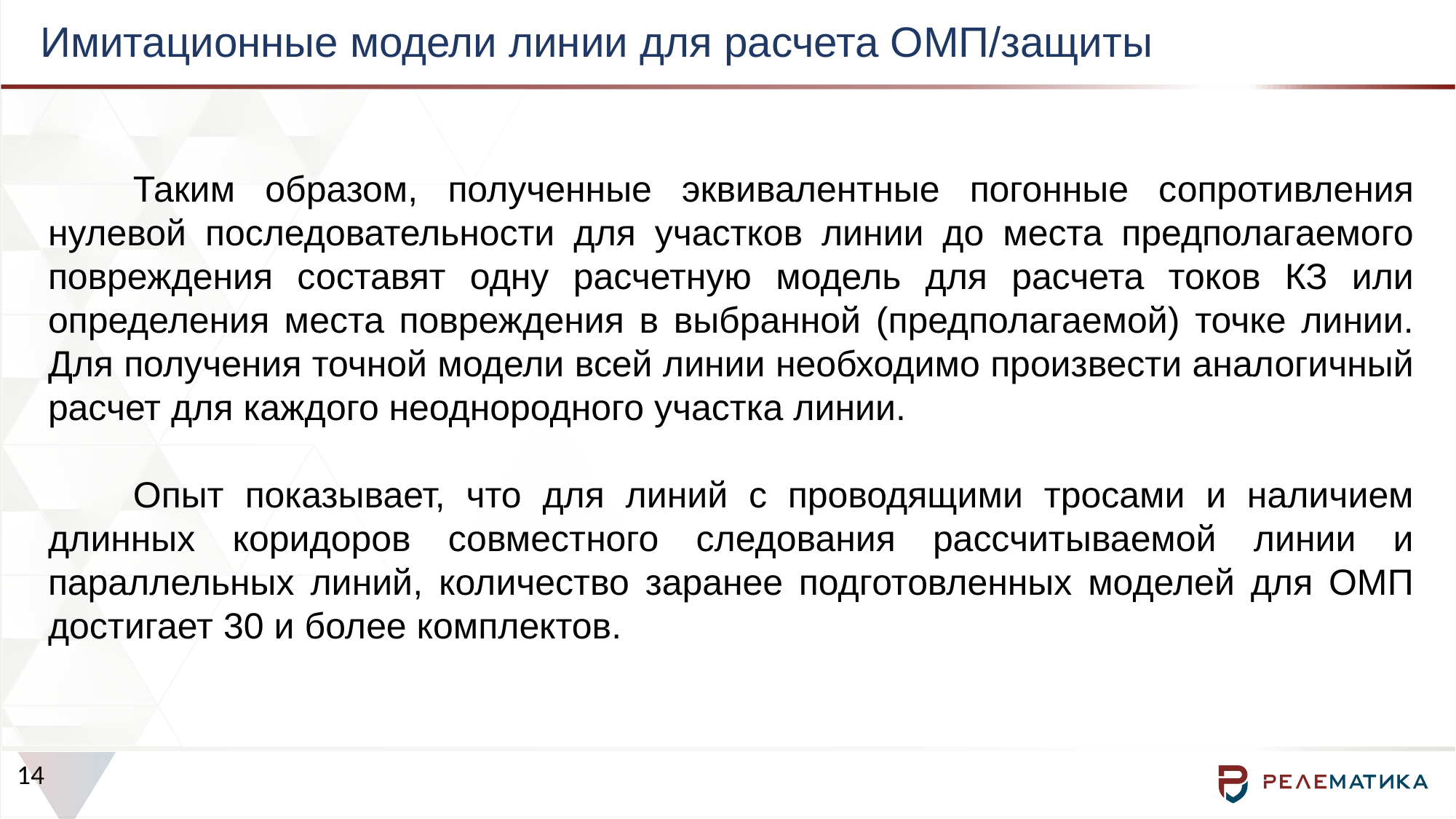

# Имитационные модели линии для расчета ОМП/защиты
Таким образом, полученные эквивалентные погонные сопротивления нулевой последовательности для участков линии до места предполагаемого повреждения составят одну расчетную модель для расчета токов КЗ или определения места повреждения в выбранной (предполагаемой) точке линии. Для получения точной модели всей линии необходимо произвести аналогичный расчет для каждого неоднородного участка линии.

Опыт показывает, что для линий с проводящими тросами и наличием длинных коридоров совместного следования рассчитываемой линии и параллельных линий, количество заранее подготовленных моделей для ОМП достигает 30 и более комплектов.